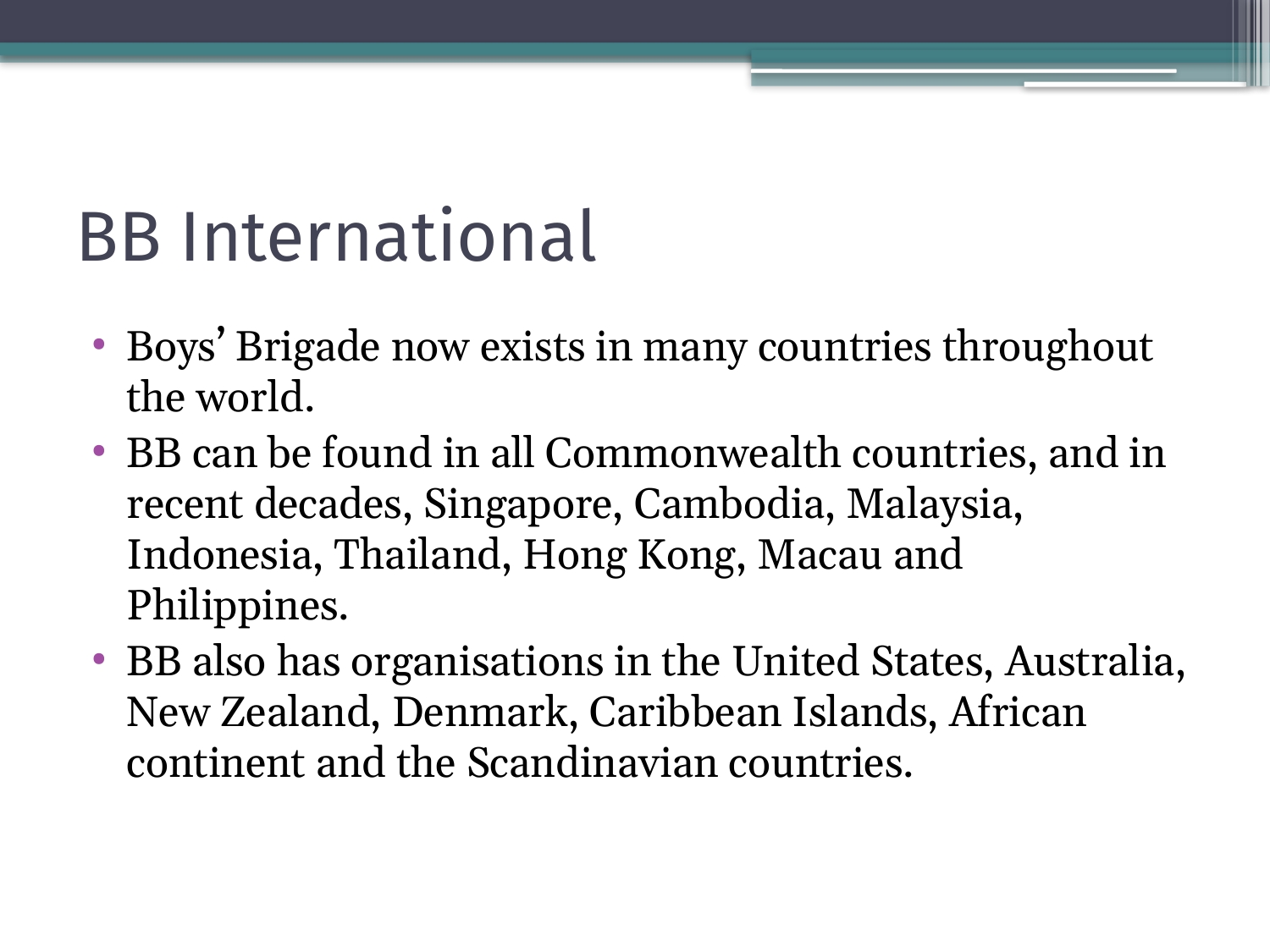

# BB International
Boys’ Brigade now exists in many countries throughout the world.
BB can be found in all Commonwealth countries, and in recent decades, Singapore, Cambodia, Malaysia, Indonesia, Thailand, Hong Kong, Macau and Philippines.
BB also has organisations in the United States, Australia, New Zealand, Denmark, Caribbean Islands, African continent and the Scandinavian countries.